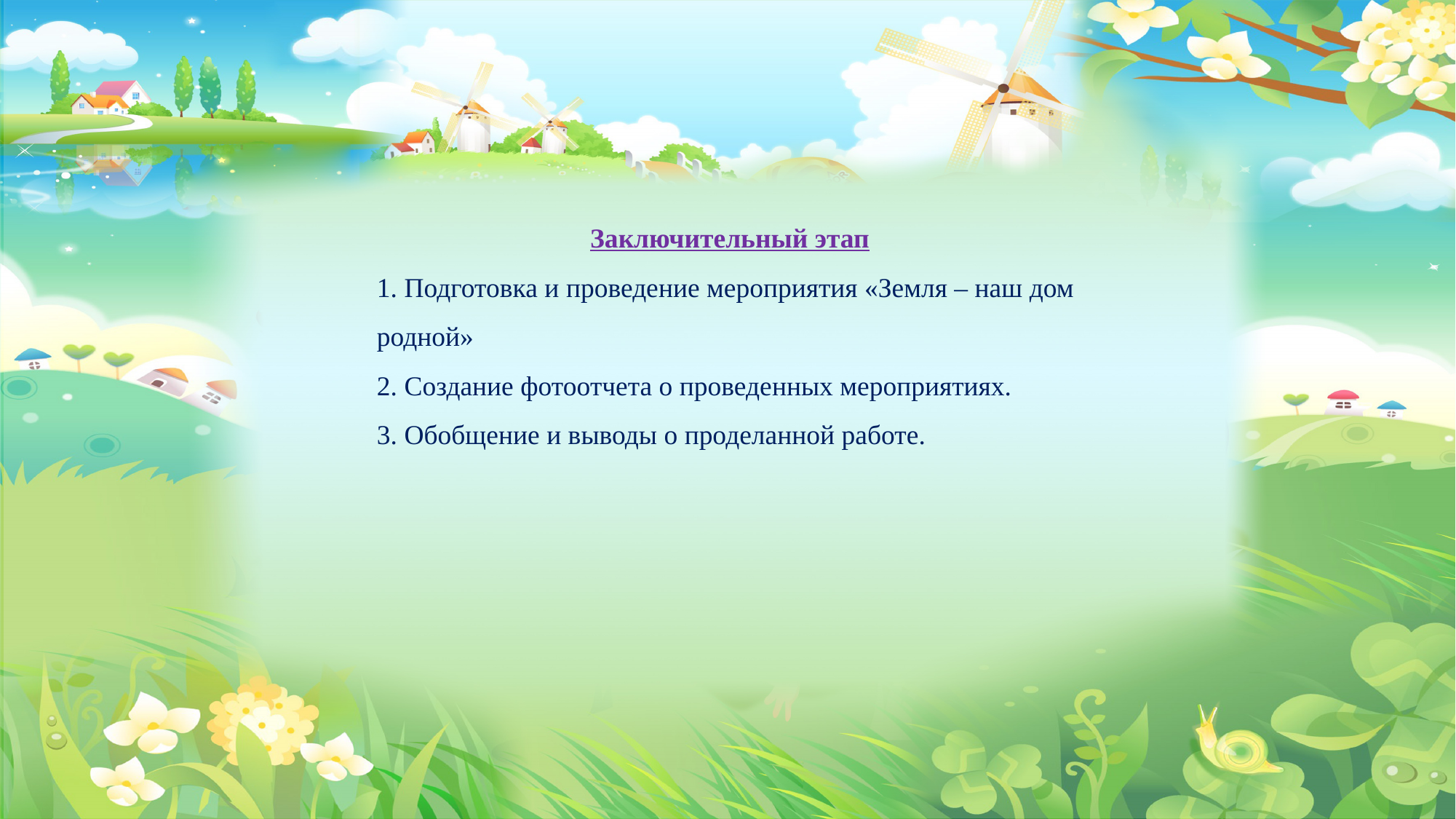

Заключительный этап
1. Подготовка и проведение мероприятия «Земля – наш дом родной»
2. Создание фотоотчета о проведенных мероприятиях.
3. Обобщение и выводы о проделанной работе.